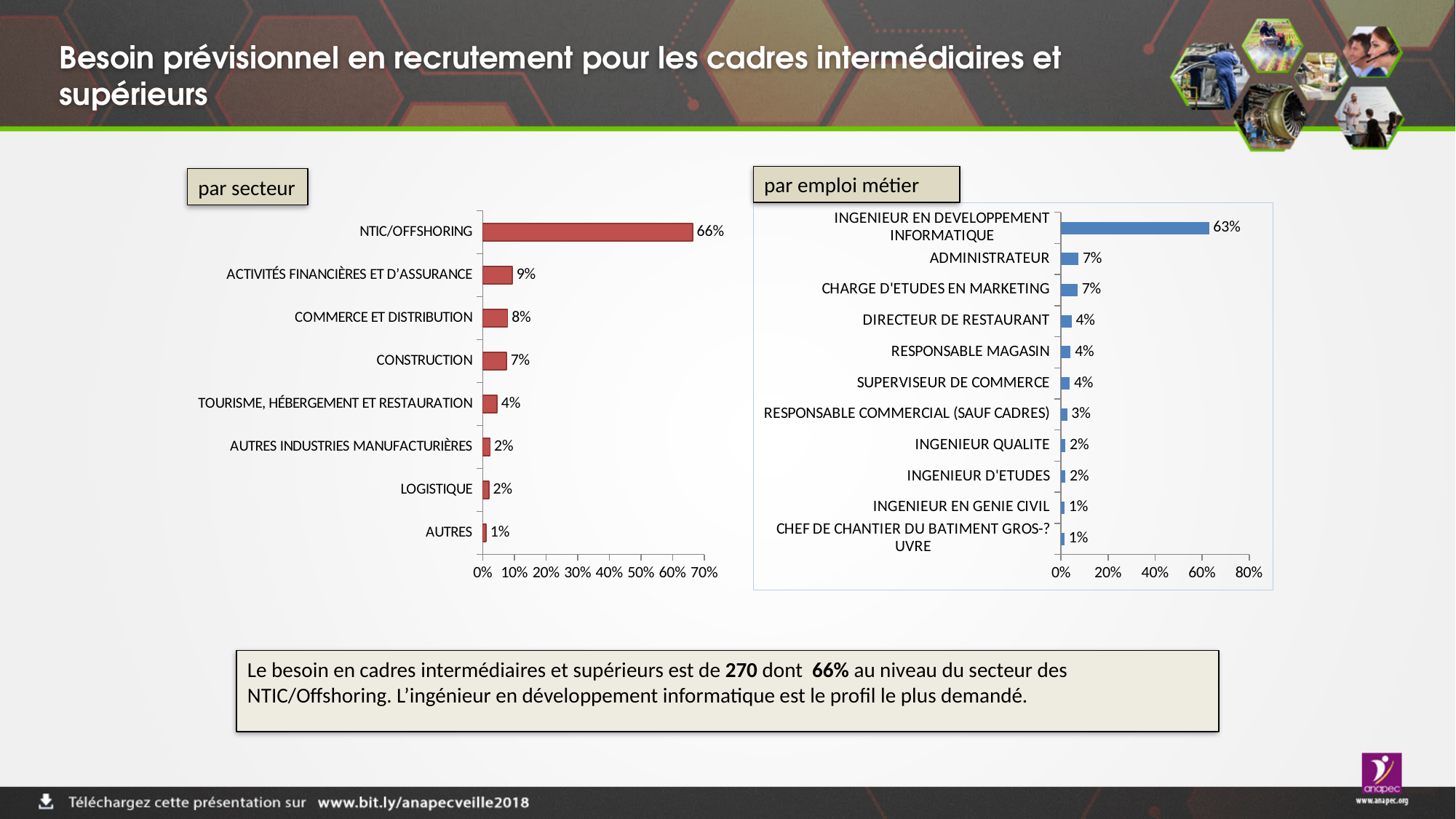

# Besoin prévisionnel en recrutement pour les cadres intermédiaires et supérieurs
par emploi métier
par secteur

### Chart

| Category |  |
|---|---|
| AUTRES | 0.010000000000000004 |
| LOGISTIQUE | 0.018518518518518524 |
| AUTRES INDUSTRIES MANUFACTURIÈRES | 0.022222222222222233 |
| TOURISME, HÉBERGEMENT ET RESTAURATION | 0.04444444444444447 |
| CONSTRUCTION | 0.07407407407407407 |
| COMMERCE ET DISTRIBUTION | 0.07777777777777778 |
| ACTIVITÉS FINANCIÈRES ET D’ASSURANCE | 0.09259259259259267 |
| NTIC/OFFSHORING | 0.6629629629629628 |

### Chart

| Category |  |
|---|---|
| CHEF DE CHANTIER DU BATIMENT GROS-?UVRE | 0.014814814814814815 |
| INGENIEUR EN GENIE CIVIL | 0.014814814814814815 |
| INGENIEUR D'ETUDES | 0.018518518518518524 |
| INGENIEUR QUALITE | 0.018518518518518524 |
| RESPONSABLE COMMERCIAL (SAUF CADRES) | 0.02592592592592594 |
| SUPERVISEUR DE COMMERCE | 0.03703703703703705 |
| RESPONSABLE MAGASIN | 0.04074074074074076 |
| DIRECTEUR DE RESTAURANT | 0.04444444444444447 |
| CHARGE D'ETUDES EN MARKETING | 0.07037037037037037 |
| ADMINISTRATEUR | 0.07407407407407407 |
| INGENIEUR EN DEVELOPPEMENT INFORMATIQUE | 0.62962962962963 |
Le besoin en cadres intermédiaires et supérieurs est de 270 dont  66% au niveau du secteur des NTIC/Offshoring. L’ingénieur en développement informatique est le profil le plus demandé.